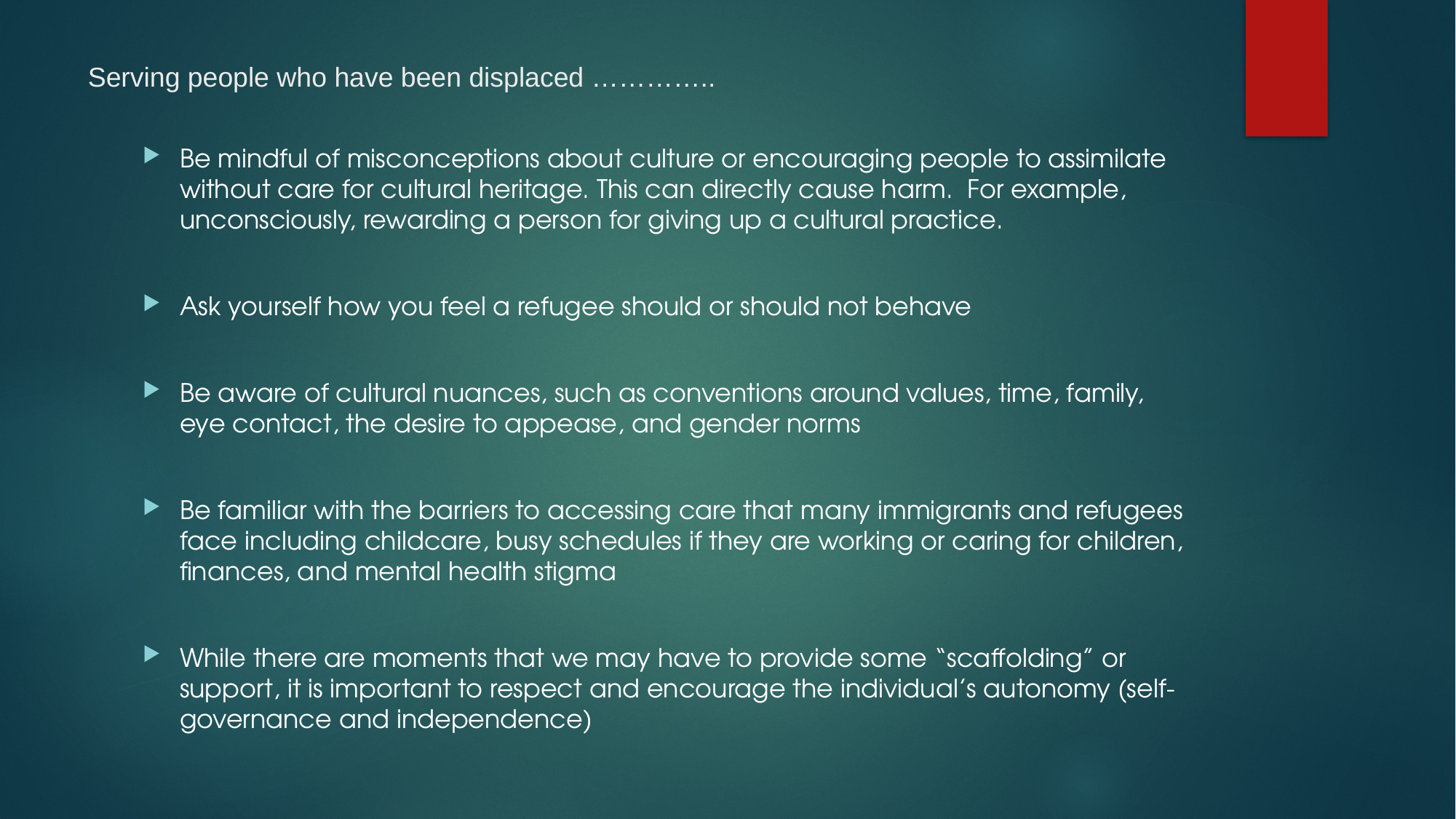

# Serving people who have been displaced …………..
Be mindful of misconceptions about culture or encouraging people to assimilate without care for cultural heritage. This can directly cause harm.  For example, unconsciously, rewarding a person for giving up a cultural practice.

Ask yourself how you feel a refugee should or should not behave

Be aware of cultural nuances, such as conventions around values, time, family, eye contact, the desire to appease, and gender norms

Be familiar with the barriers to accessing care that many immigrants and refugees face including childcare, busy schedules if they are working or caring for children, finances, and mental health stigma

While there are moments that we may have to provide some “scaffolding” or support, it is important to respect and encourage the individual’s autonomy (self-governance and independence)